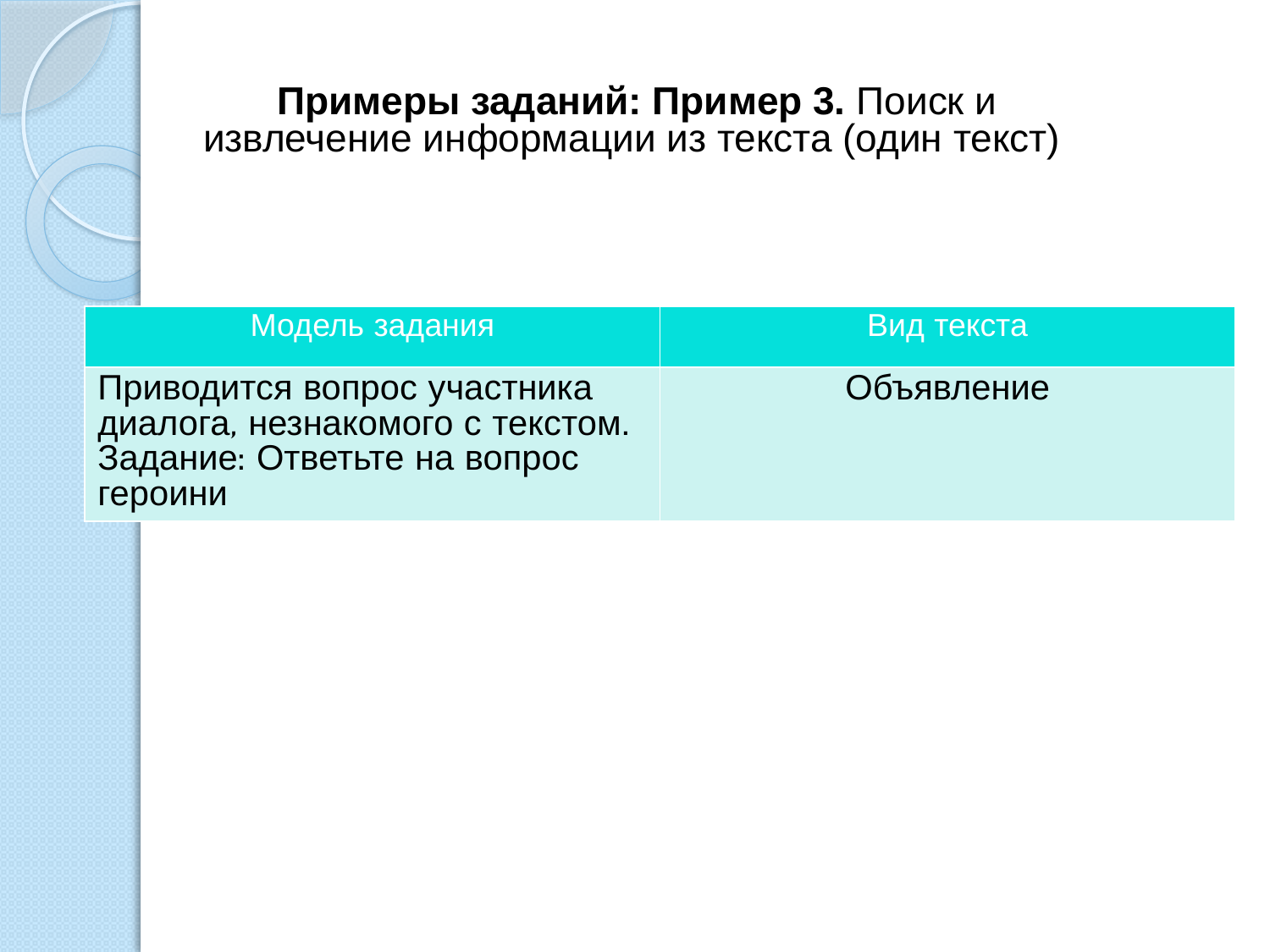

# Примеры заданий: Пример 3. Поиск и извлечение информации из текста (один текст)

| Модель задания | Вид текста |
| --- | --- |
| Приводится вопрос участника диалога, незнакомого с текстом. Задание: Ответьте на вопрос героини | Объявление |